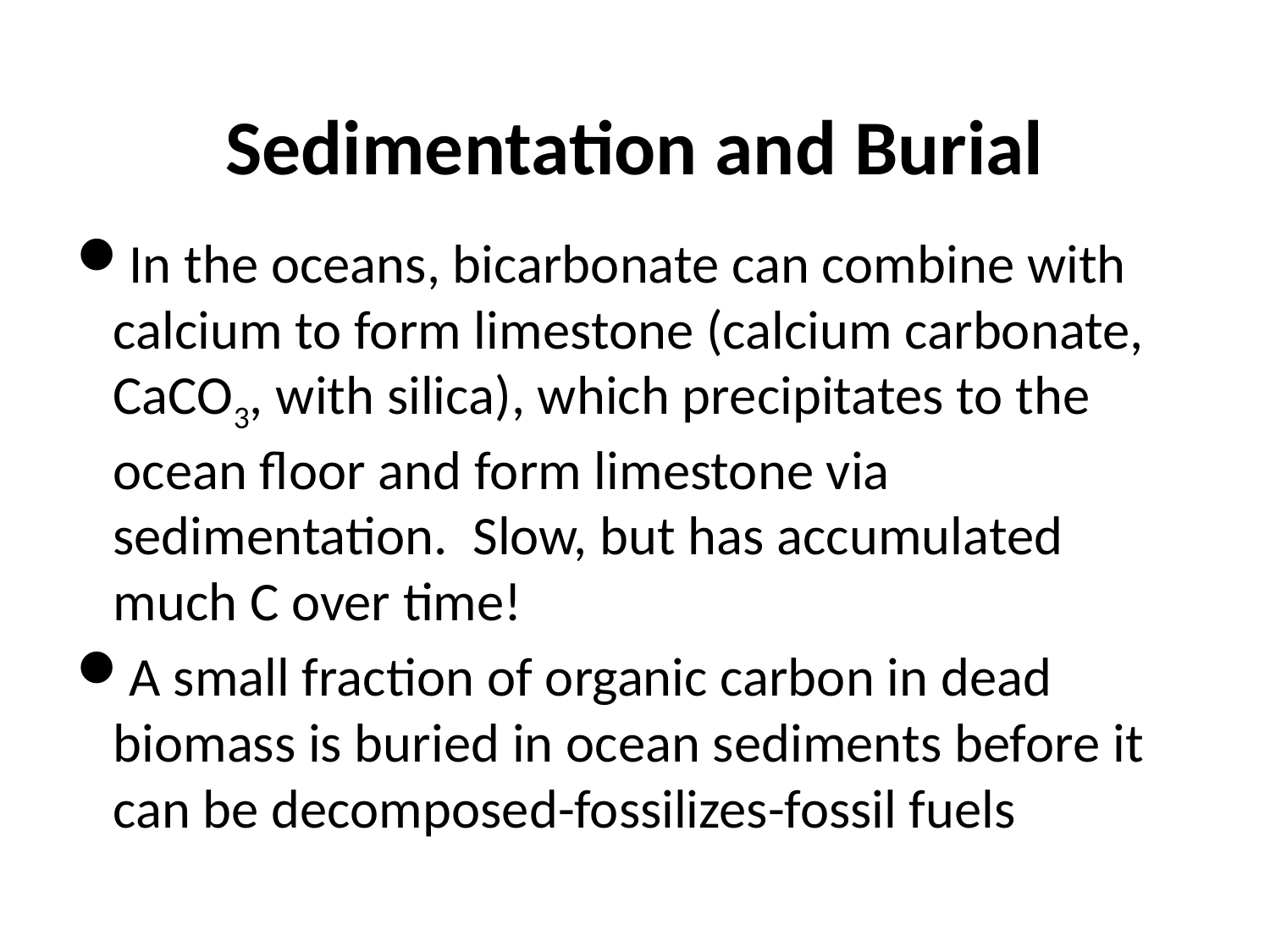

# Sedimentation and Burial
In the oceans, bicarbonate can combine with calcium to form limestone (calcium carbonate, CaCO3, with silica), which precipitates to the ocean floor and form limestone via sedimentation.  Slow, but has accumulated much C over time!
A small fraction of organic carbon in dead biomass is buried in ocean sediments before it can be decomposed-fossilizes-fossil fuels